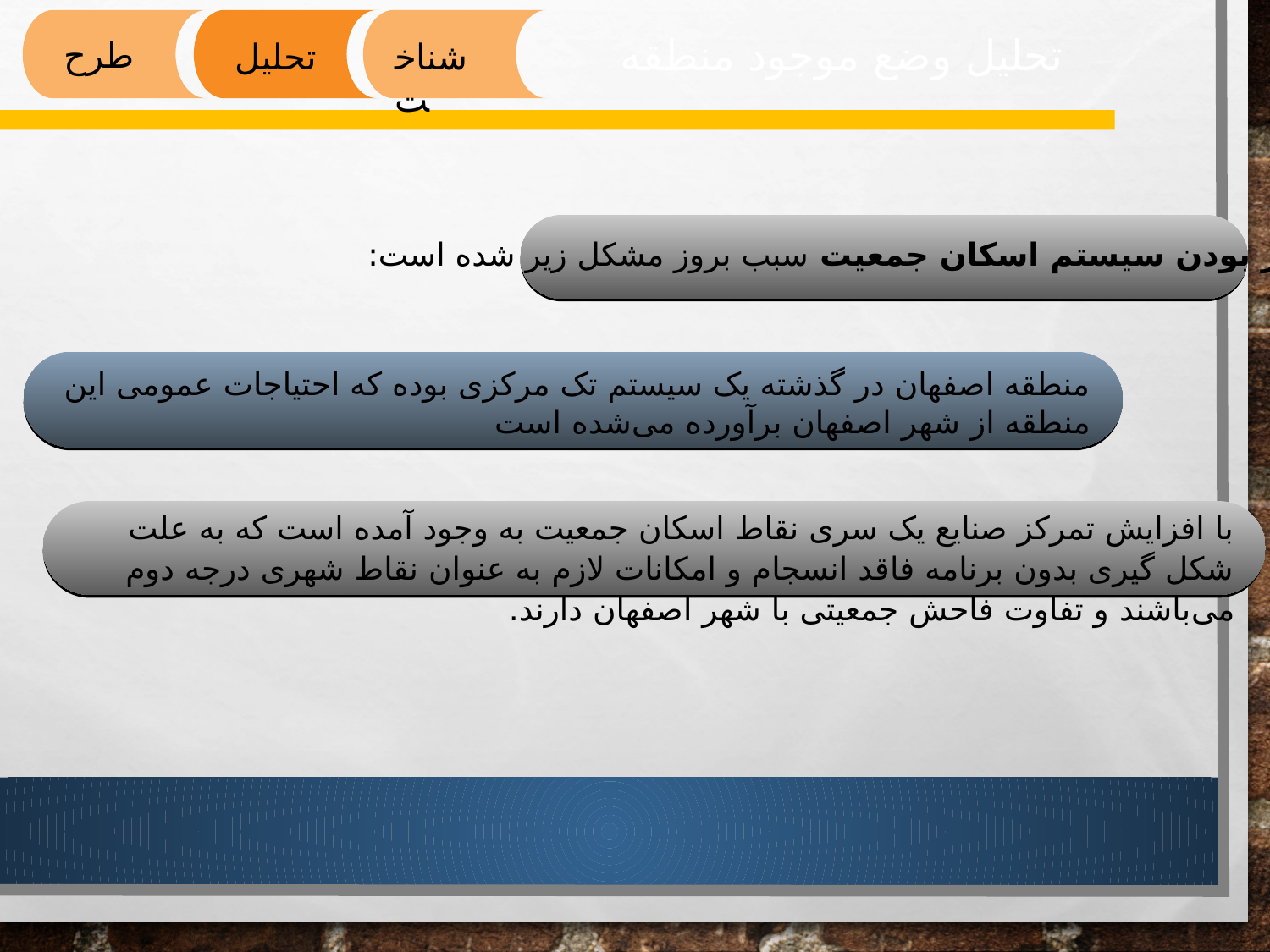

تحلیل وضع موجود منطقه
طرح
تحلیل
شناخت

ناپایدار بودن سیستم اسکان جمعیت سبب بروز مشکل زیر شده است:

منطقه اصفهان در گذشته یک سیستم تک مرکزی بوده که احتیاجات عمومی این منطقه از شهر اصفهان برآورده می‌شده است

با افزایش تمرکز صنایع یک سری نقاط اسکان جمعیت به وجود آمده است که به علت شکل گیری بدون برنامه فاقد انسجام و امکانات لازم به عنوان نقاط شهری درجه دوم می‌باشند و تفاوت فاحش جمعیتی با شهر اصفهان دارند.